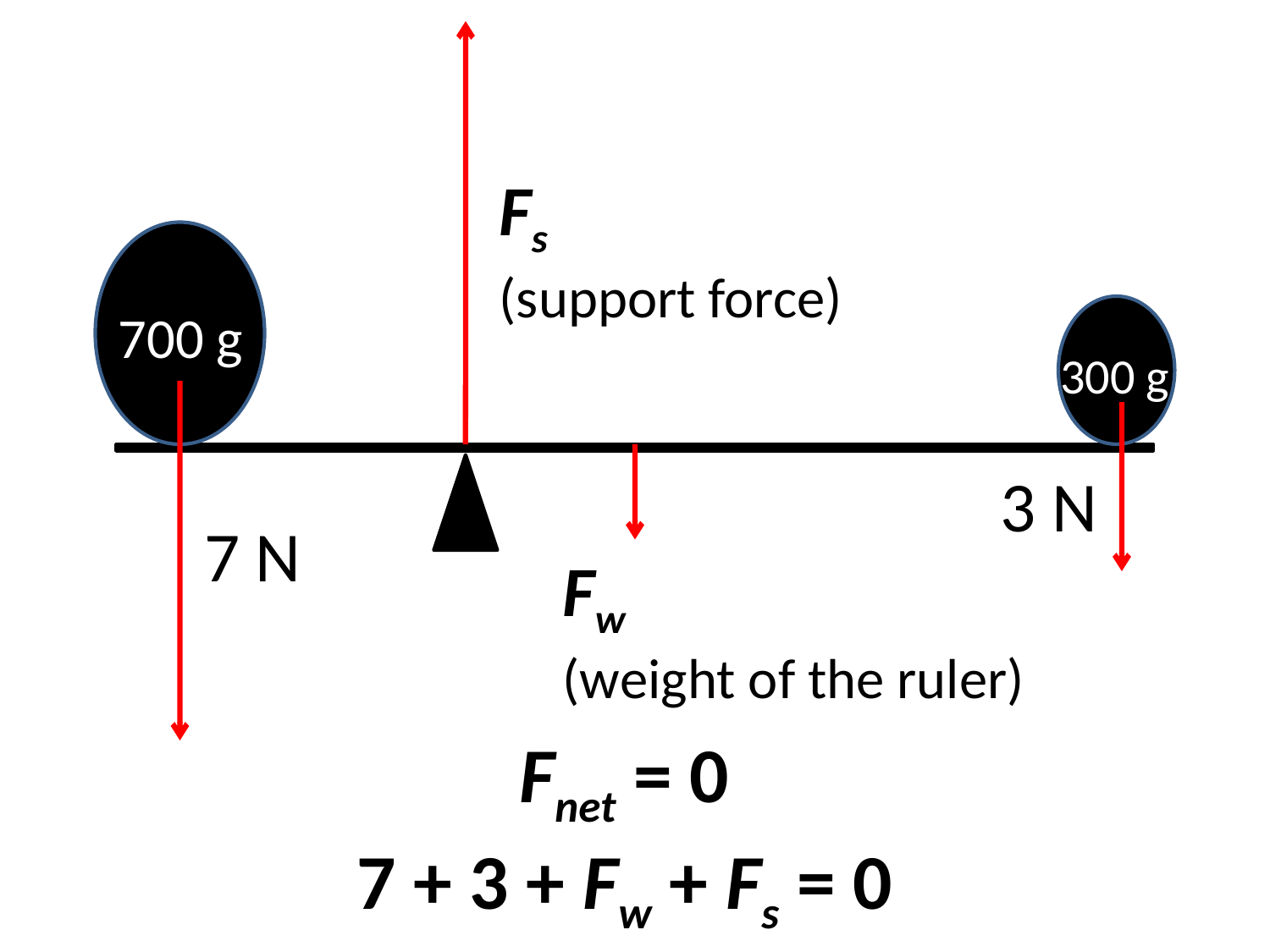

Fs
(support force)

700 g

300 g

3 N
7 N
Fw
(weight of the ruler)
Fnet = 0
7 + 3 + Fw + Fs = 0